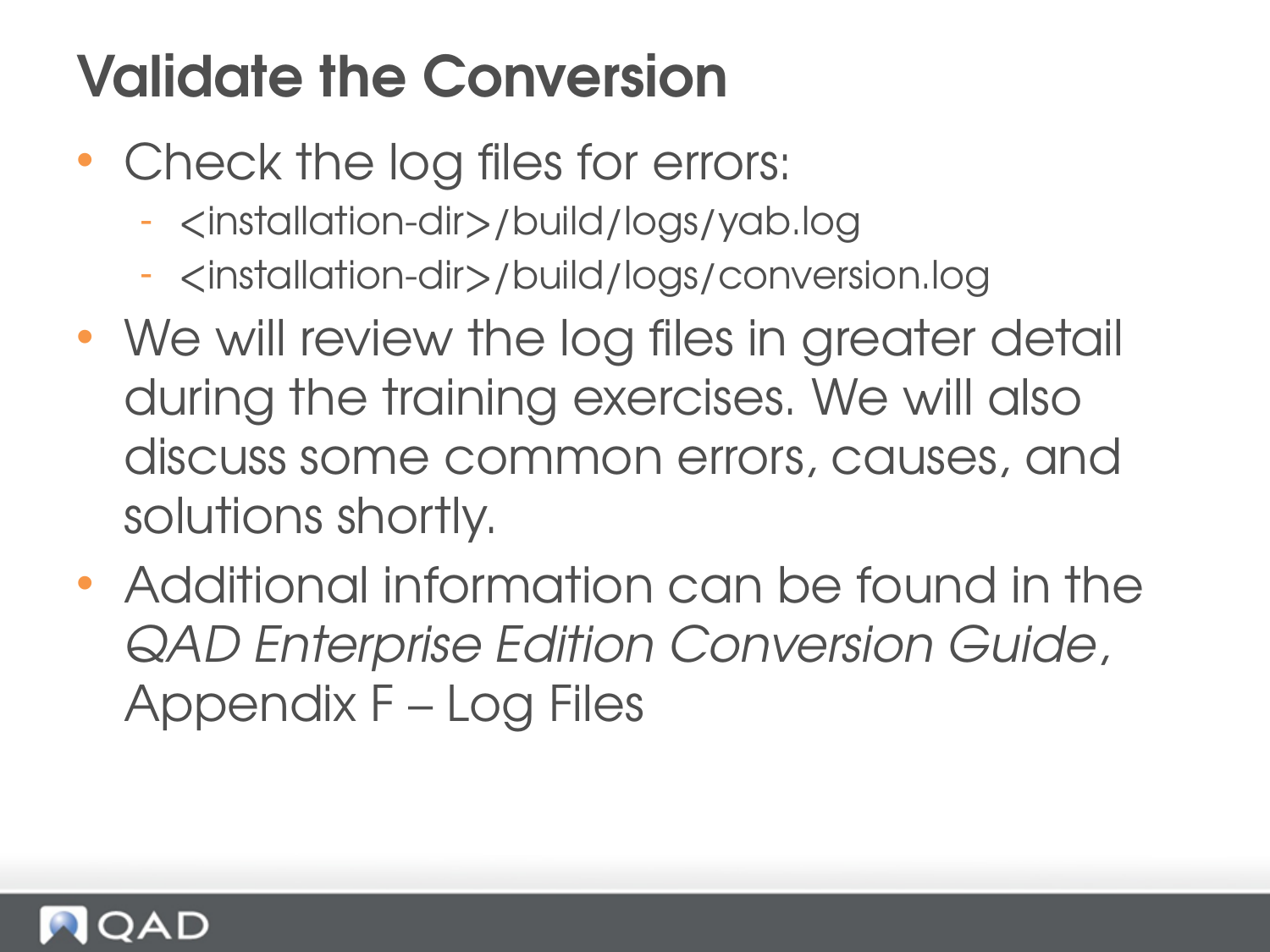

# Validate the Conversion
Check the log files for errors:
<installation-dir>/build/logs/yab.log
<installation-dir>/build/logs/conversion.log
We will review the log files in greater detail during the training exercises. We will also discuss some common errors, causes, and solutions shortly.
Additional information can be found in the  QAD Enterprise Edition Conversion Guide, Appendix F – Log Files